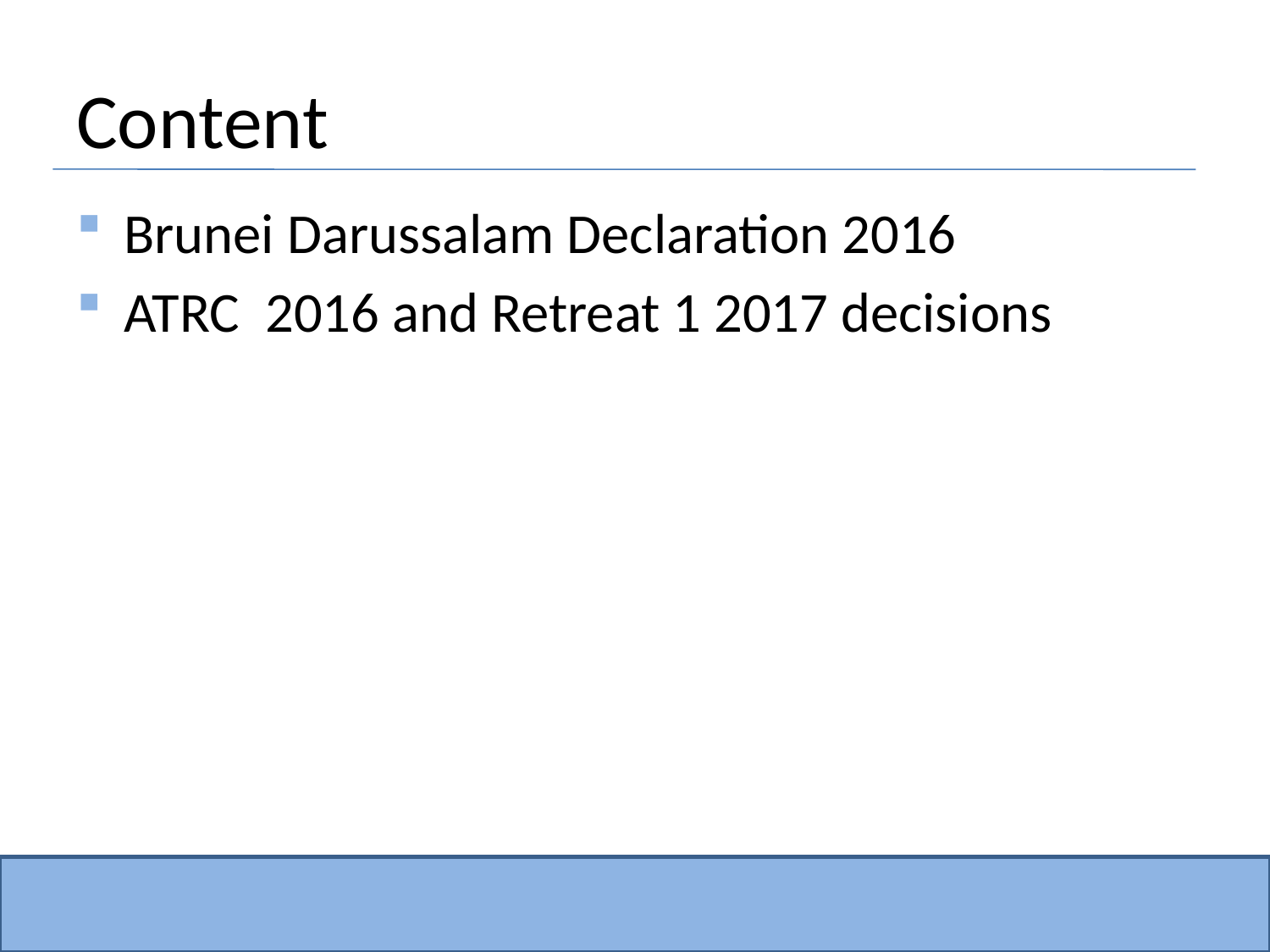

# Content
Brunei Darussalam Declaration 2016
ATRC  2016 and Retreat 1 2017 decisions